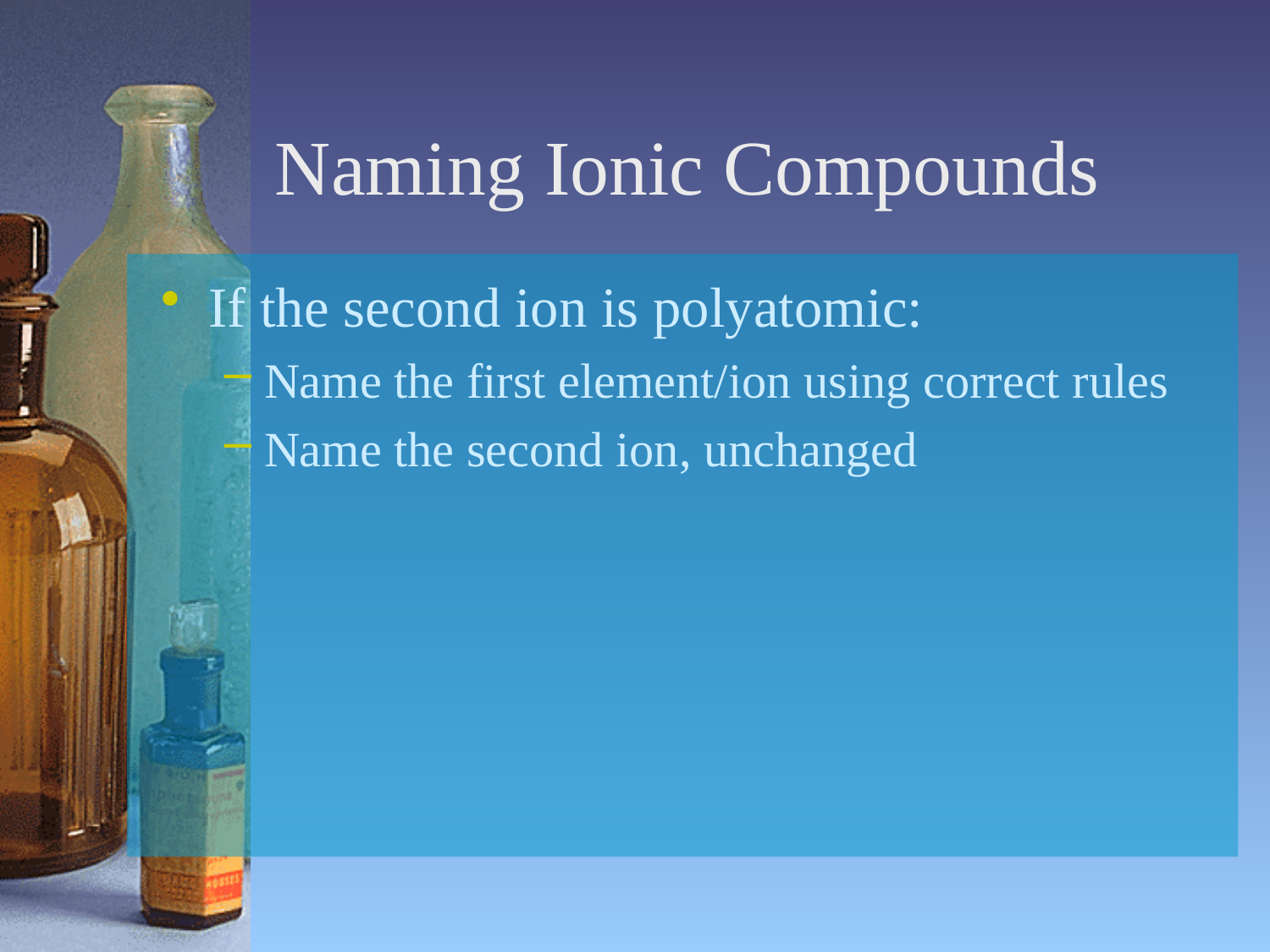

# Naming Ionic Compounds
If the second ion is polyatomic:
Name the first element/ion using correct rules
Name the second ion, unchanged